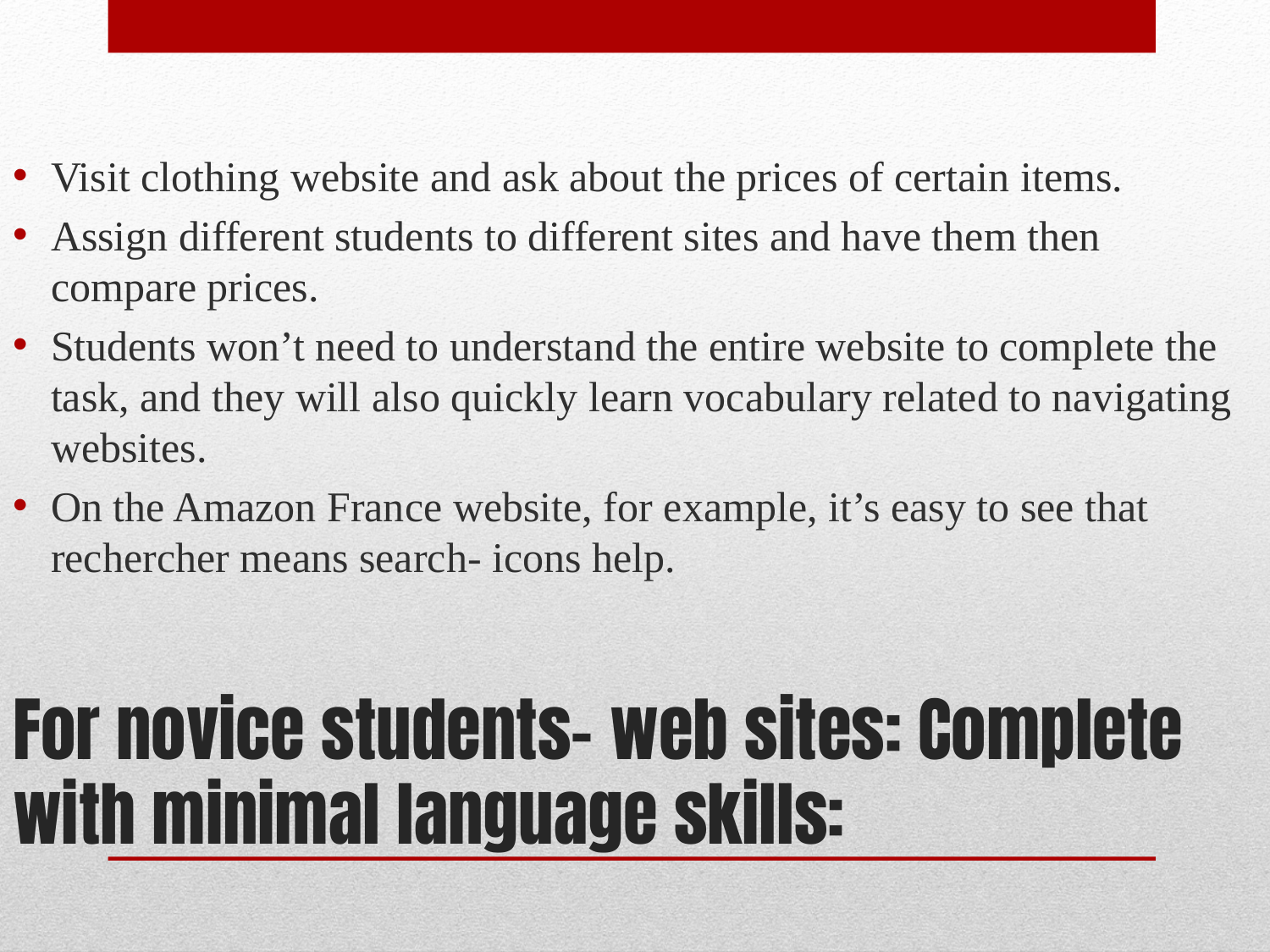

Visit clothing website and ask about the prices of certain items.
Assign different students to different sites and have them then compare prices.
Students won’t need to understand the entire website to complete the task, and they will also quickly learn vocabulary related to navigating websites.
On the Amazon France website, for example, it’s easy to see that rechercher means search- icons help.
# For novice students- web sites: Complete with minimal language skills: